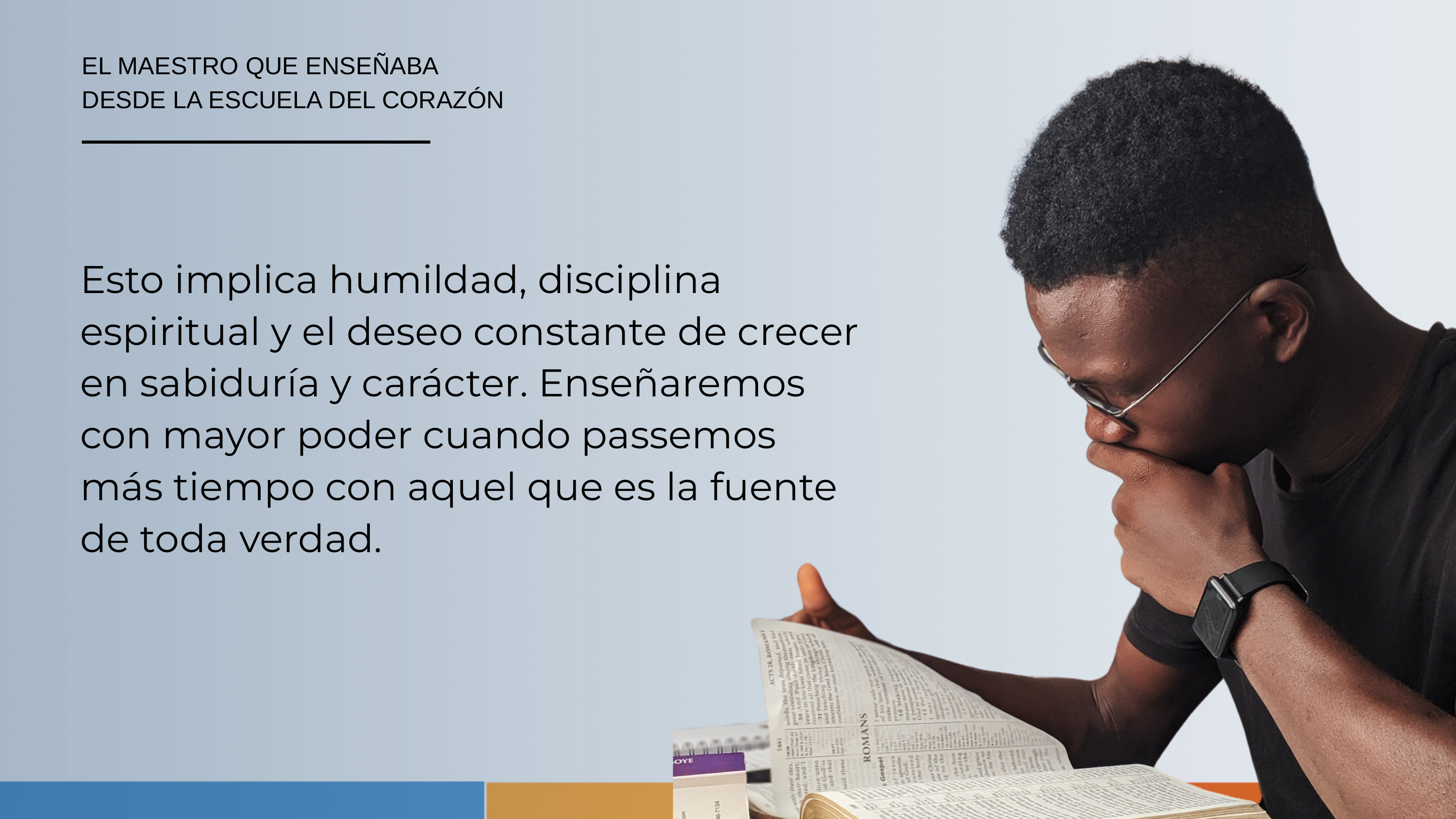

EL MAESTRO QUE ENSEÑABA
DESDE LA ESCUELA DEL CORAZÓN

Esto implica humildad, disciplina espiritual y el deseo constante de crecer en sabiduría y carácter. Enseñaremos con mayor poder cuando passemos más tiempo con aquel que es la fuente de toda verdad.